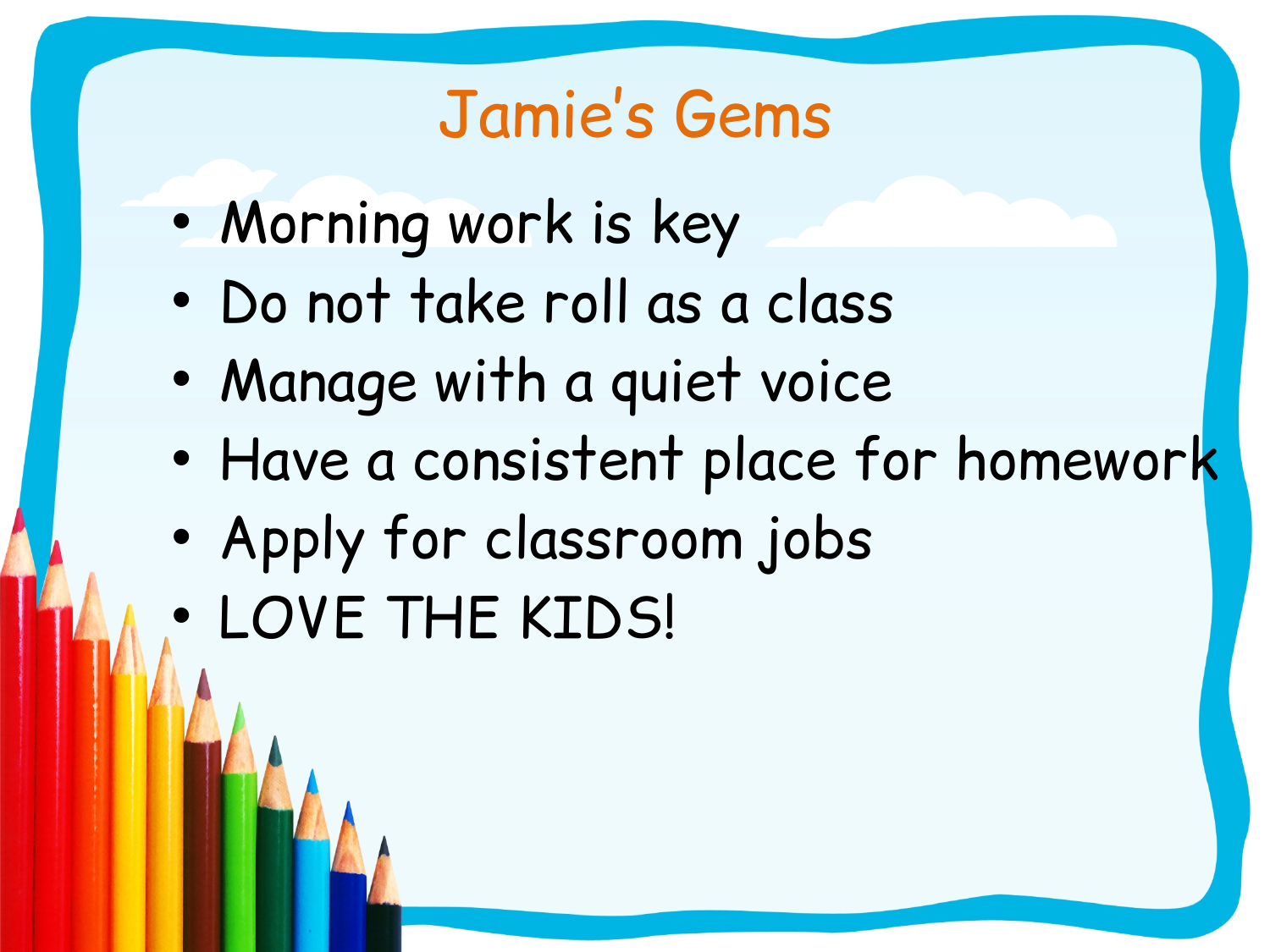

# Jamie’s Gems
Morning work is key
Do not take roll as a class
Manage with a quiet voice
Have a consistent place for homework
Apply for classroom jobs
LOVE THE KIDS!